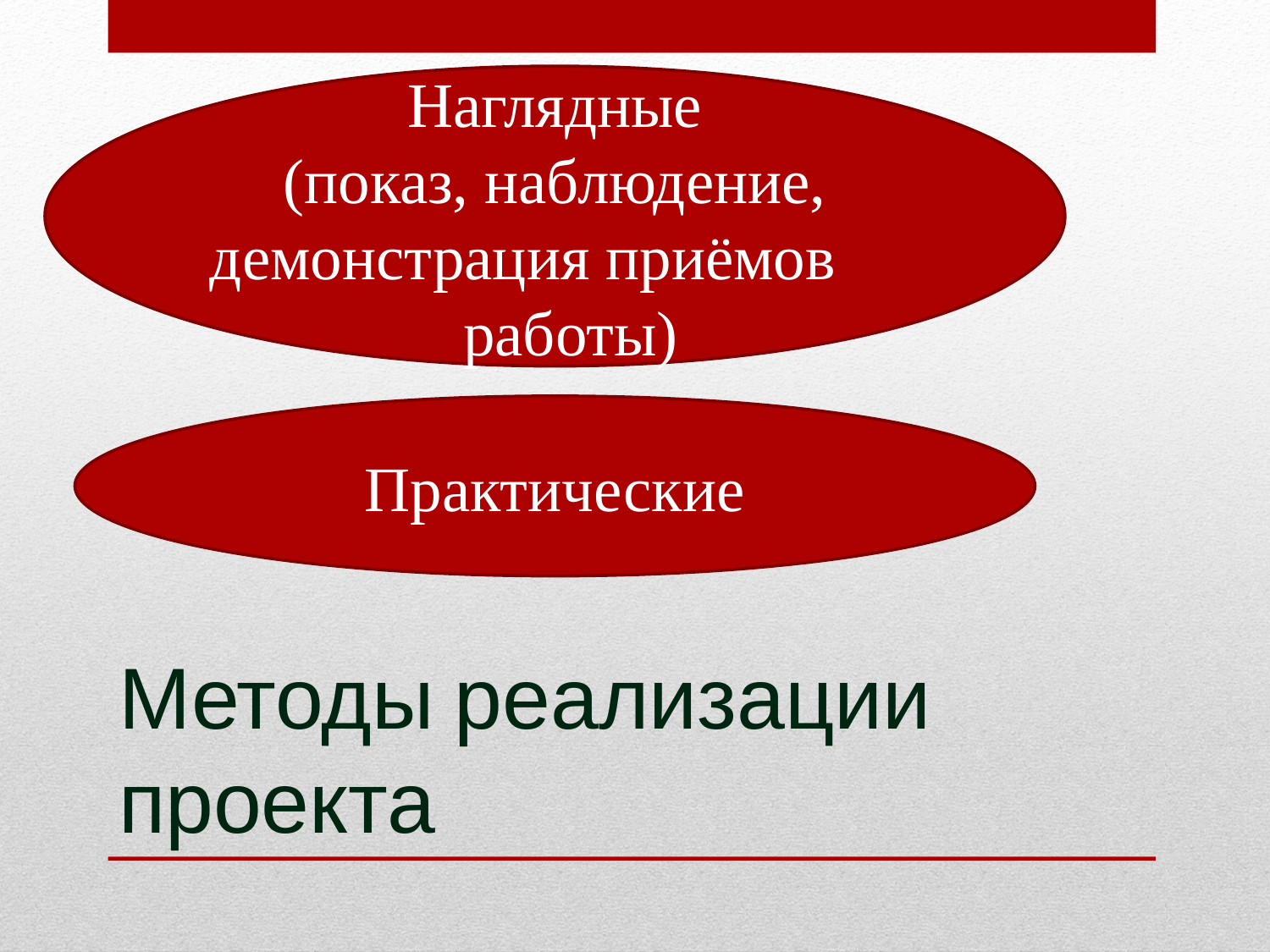

Наглядные
(показ, наблюдение, демонстрация приёмов       работы)
Практические
# Методы реализации проекта